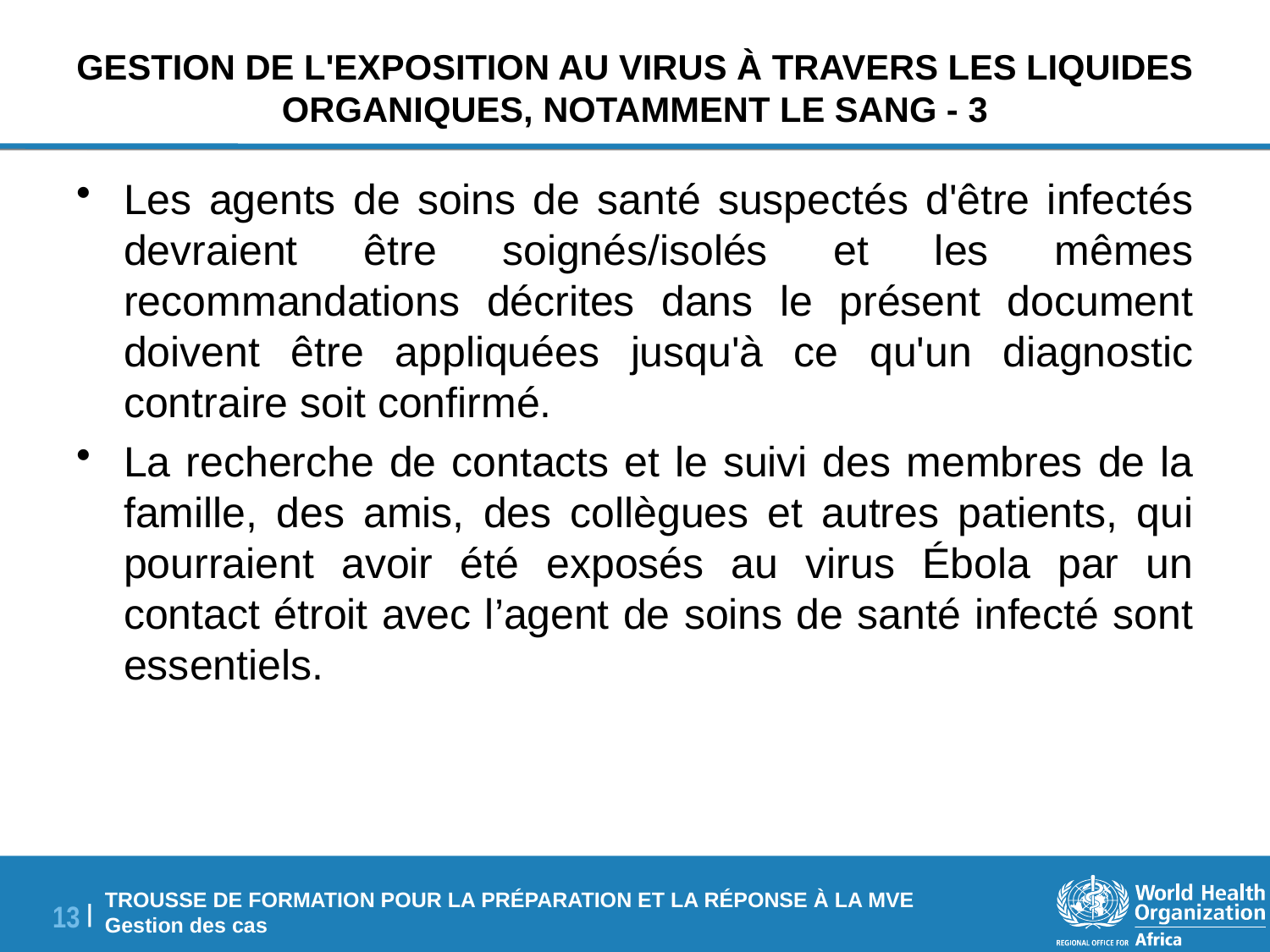

# GESTION DE L'EXPOSITION AU VIRUS À TRAVERS LES LIQUIDES ORGANIQUES, NOTAMMENT LE SANG - 3
Les agents de soins de santé suspectés d'être infectés devraient être soignés/isolés et les mêmes recommandations décrites dans le présent document doivent être appliquées jusqu'à ce qu'un diagnostic contraire soit confirmé.
La recherche de contacts et le suivi des membres de la famille, des amis, des collègues et autres patients, qui pourraient avoir été exposés au virus Ébola par un contact étroit avec l’agent de soins de santé infecté sont essentiels.